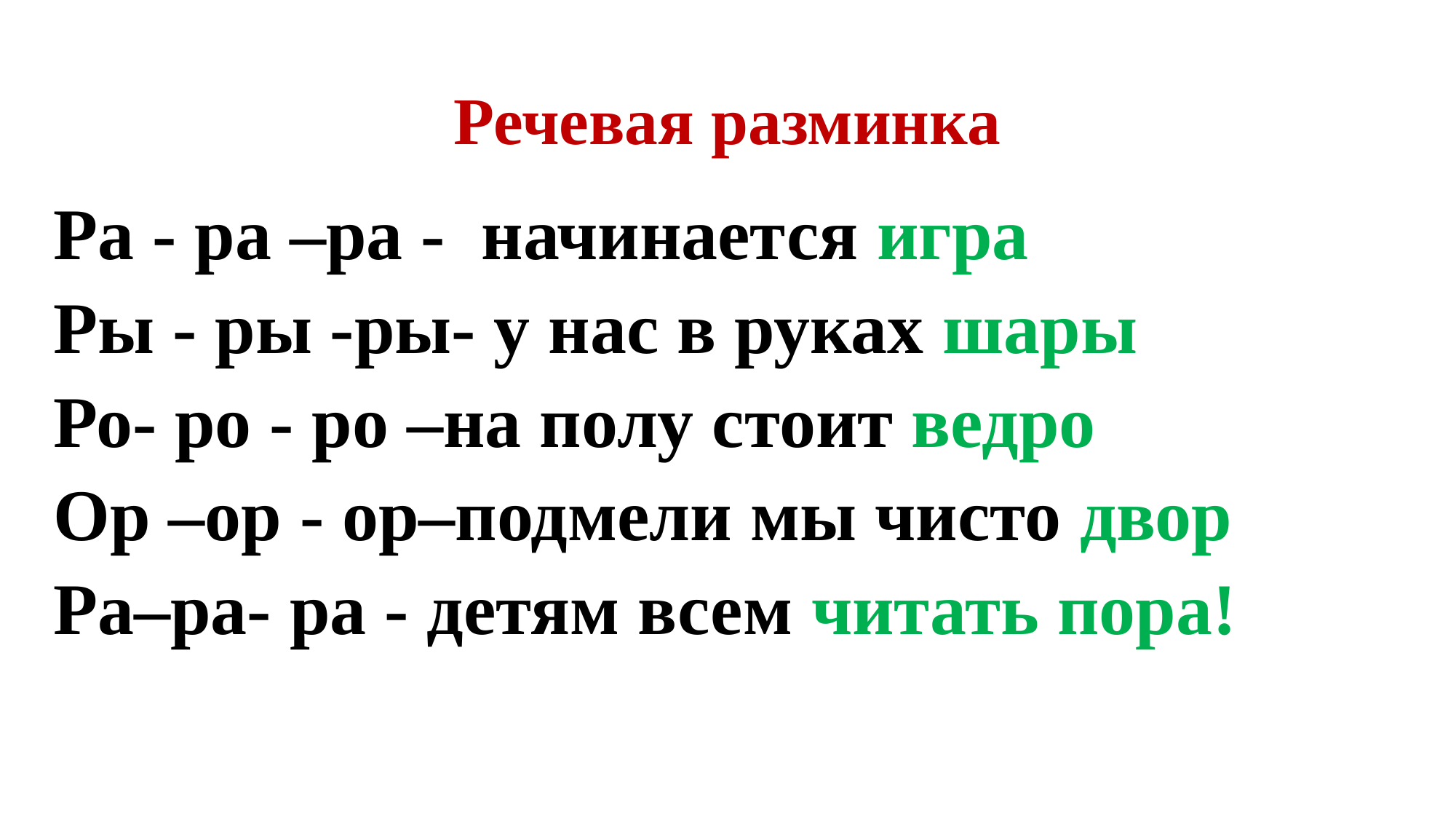

# Речевая разминка
Ра - ра –ра -  начинается игра
Ры - ры -ры- у нас в руках шары
Ро- ро - ро –на полу стоит ведро
Ор –ор - ор–подмели мы чисто двор
Ра–ра- ра - детям всем читать пора!